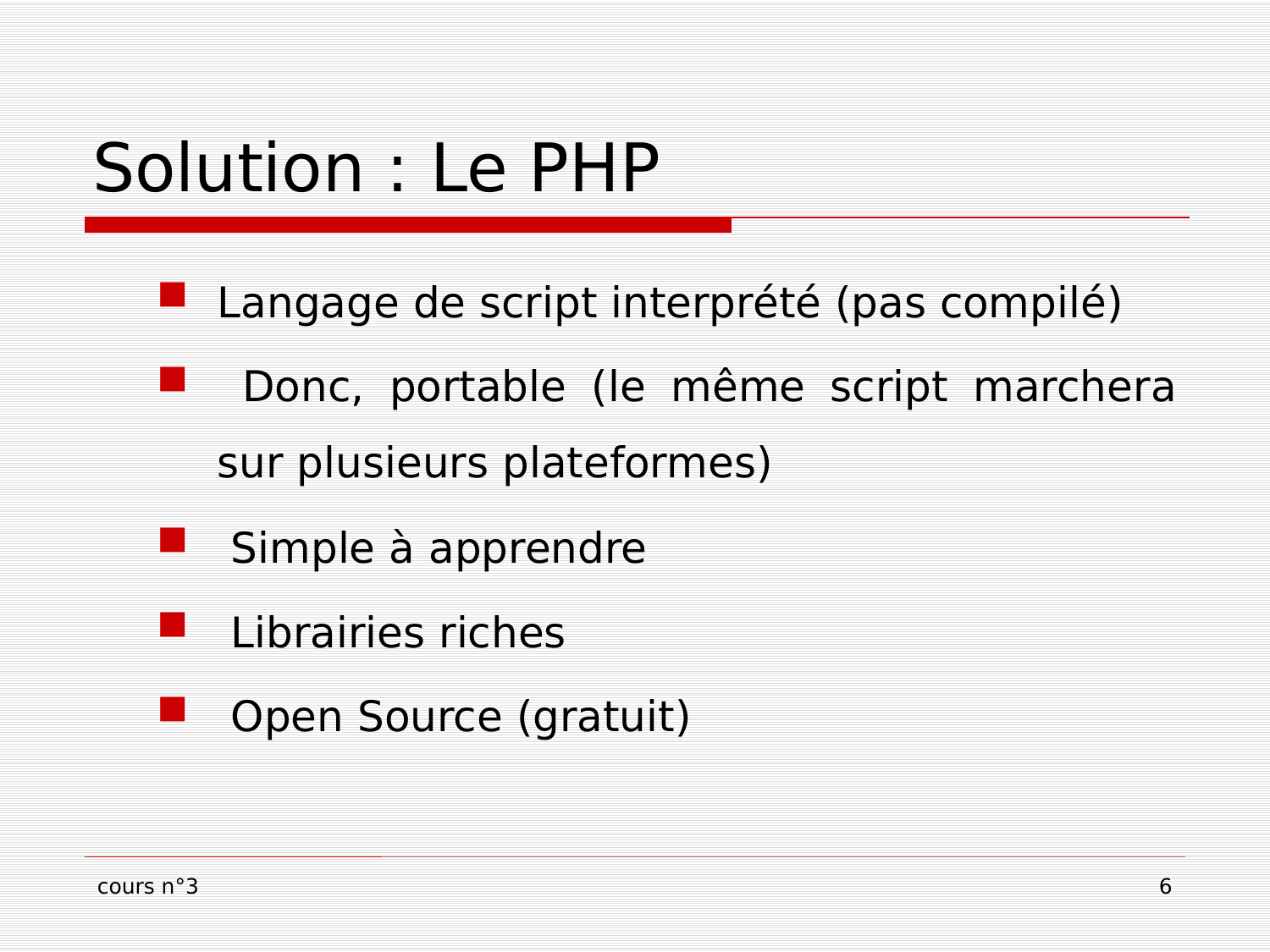

# Solution : Le PHP
Langage de script interprété (pas compilé)
 Donc, portable (le même script marchera sur plusieurs plateformes)‏
 Simple à apprendre
 Librairies riches
 Open Source (gratuit)‏

cours n°3
6